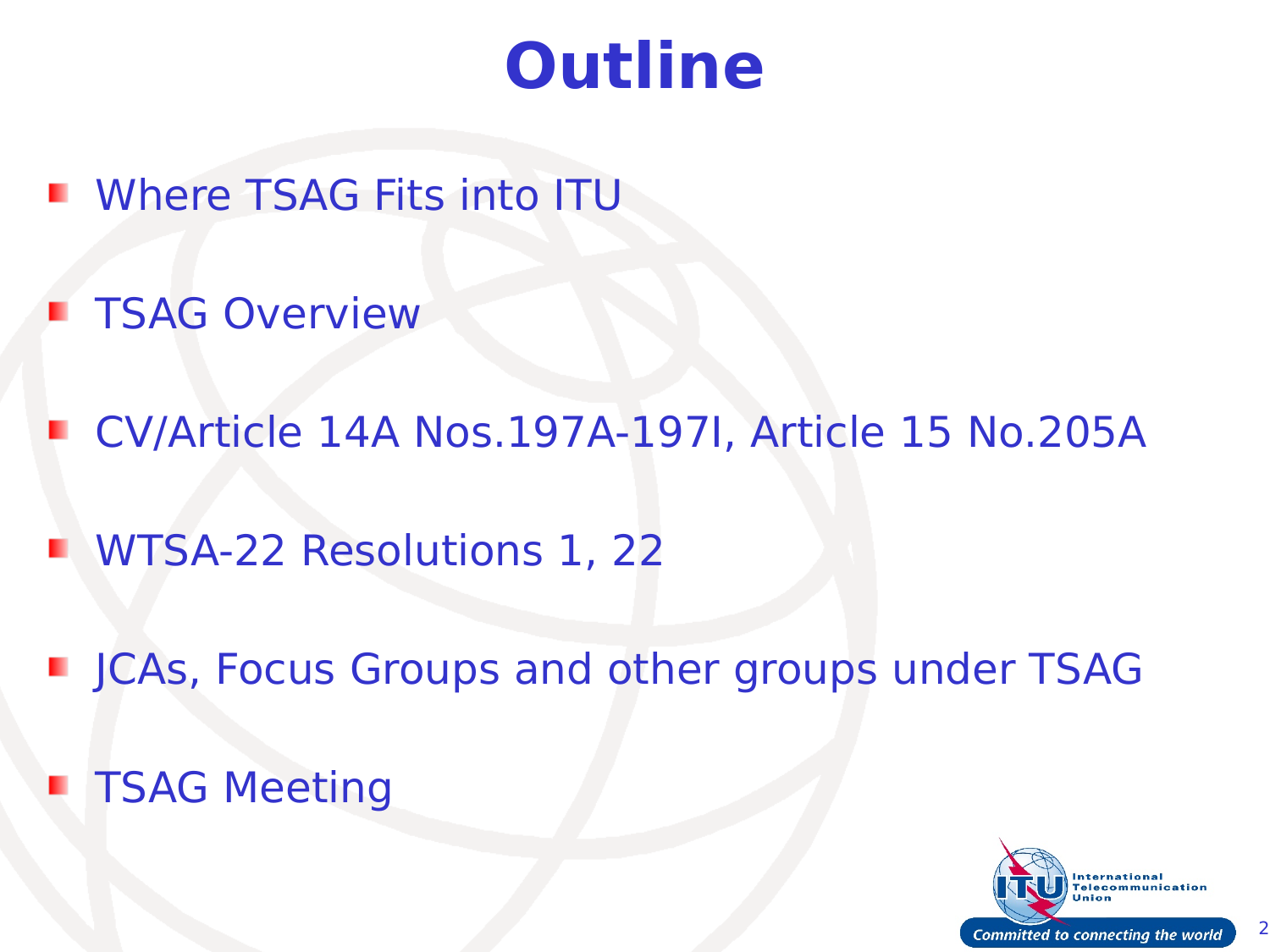

# Outline
Where TSAG Fits into ITU

TSAG Overview

CV/Article 14A Nos.197A-197I, Article 15 No.205A

WTSA-22 Resolutions 1, 22

JCAs, Focus Groups and other groups under TSAG

TSAG Meeting
2